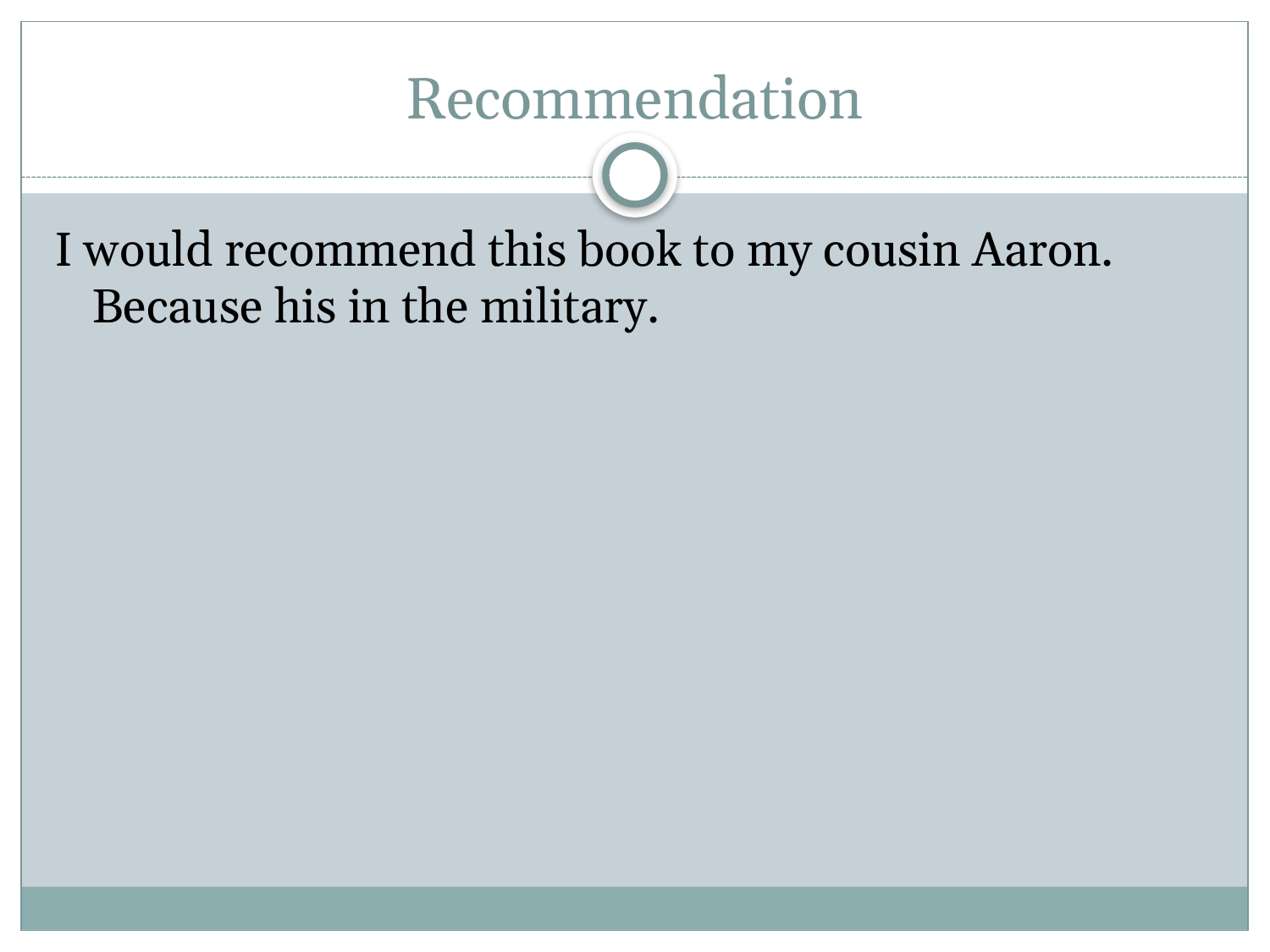

# Recommendation
I would recommend this book to my cousin Aaron. Because his in the military.